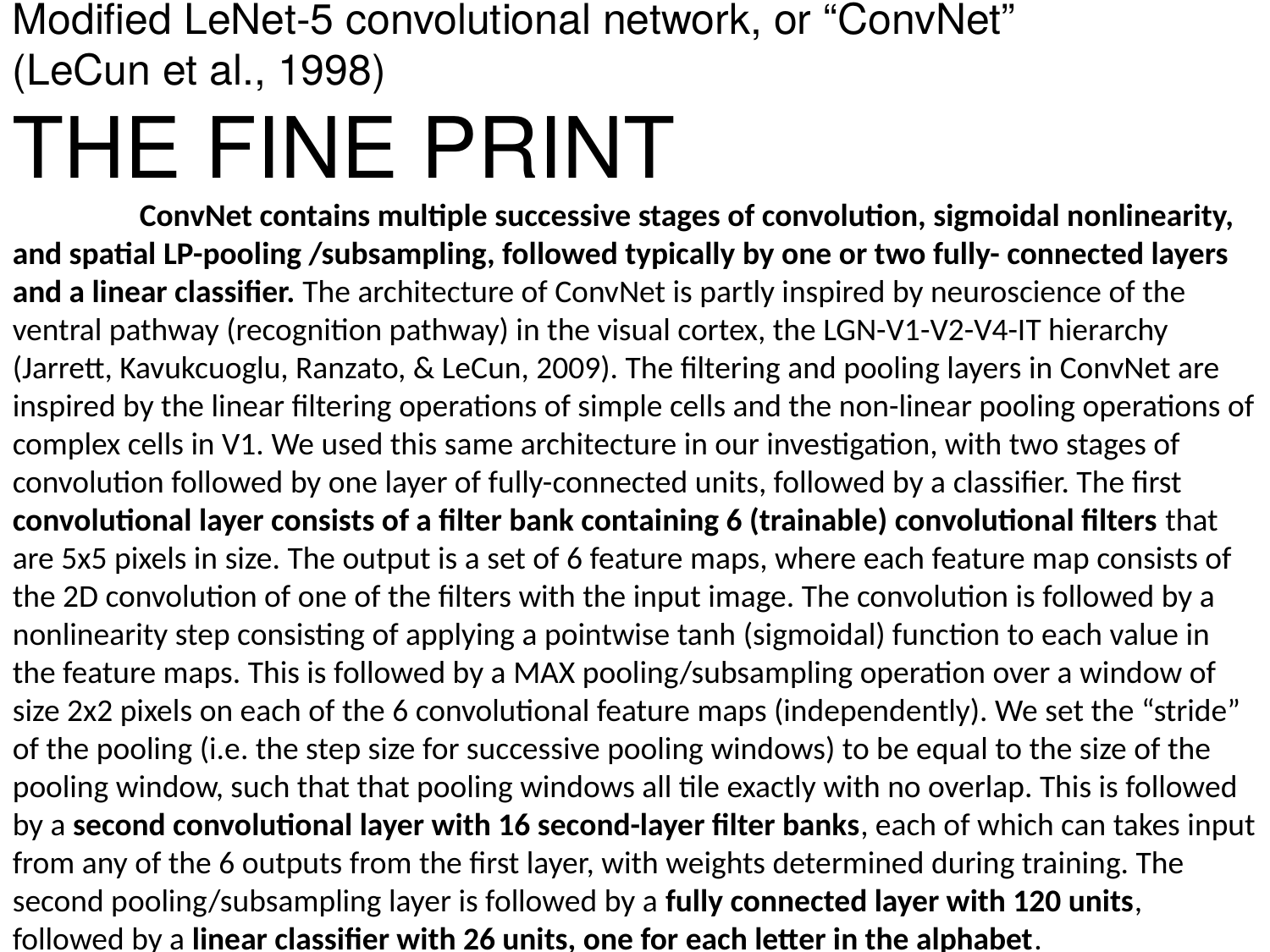

Modified LeNet-5 convolutional network, or “ConvNet”
(LeCun et al., 1998)
THE FINE PRINT
	ConvNet contains multiple successive stages of convolution, sigmoidal nonlinearity, and spatial LP-pooling /subsampling, followed typically by one or two fully- connected layers and a linear classifier. The architecture of ConvNet is partly inspired by neuroscience of the ventral pathway (recognition pathway) in the visual cortex, the LGN-V1-V2-V4-IT hierarchy (Jarrett, Kavukcuoglu, Ranzato, & LeCun, 2009). The filtering and pooling layers in ConvNet are inspired by the linear filtering operations of simple cells and the non-linear pooling operations of complex cells in V1. We used this same architecture in our investigation, with two stages of convolution followed by one layer of fully-connected units, followed by a classifier. The first convolutional layer consists of a filter bank containing 6 (trainable) convolutional filters that are 5x5 pixels in size. The output is a set of 6 feature maps, where each feature map consists of the 2D convolution of one of the filters with the input image. The convolution is followed by a nonlinearity step consisting of applying a pointwise tanh (sigmoidal) function to each value in the feature maps. This is followed by a MAX pooling/subsampling operation over a window of size 2x2 pixels on each of the 6 convolutional feature maps (independently). We set the “stride” of the pooling (i.e. the step size for successive pooling windows) to be equal to the size of the pooling window, such that that pooling windows all tile exactly with no overlap. This is followed by a second convolutional layer with 16 second-layer filter banks, each of which can takes input from any of the 6 outputs from the first layer, with weights determined during training. The second pooling/subsampling layer is followed by a fully connected layer with 120 units, followed by a linear classifier with 26 units, one for each letter in the alphabet.